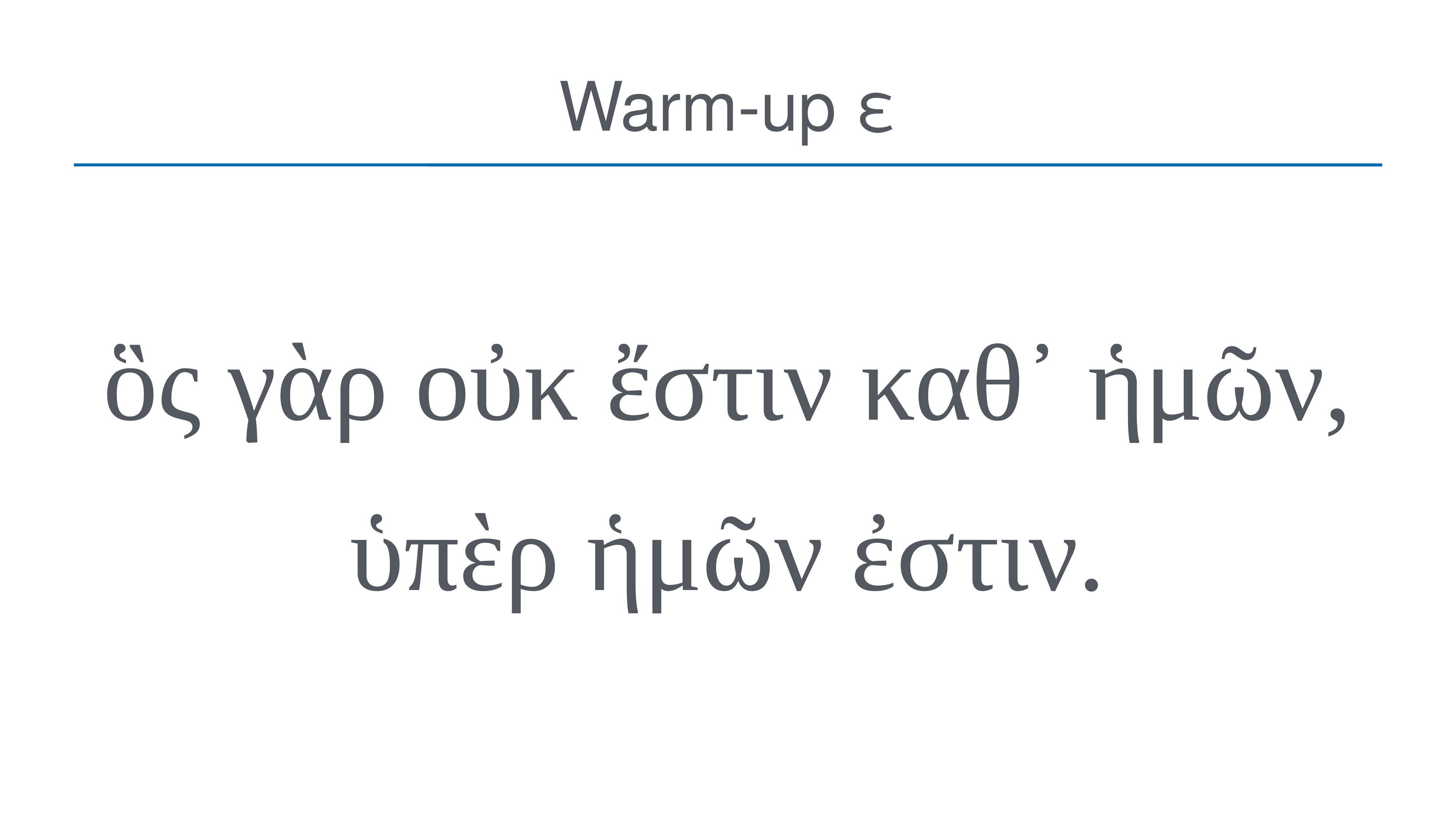

# Warm-up ε
ὃς γὰρ οὐκ ἔστιν καθ᾽ ἡμῶν, ὑπὲρ ἡμῶν ἐστιν.